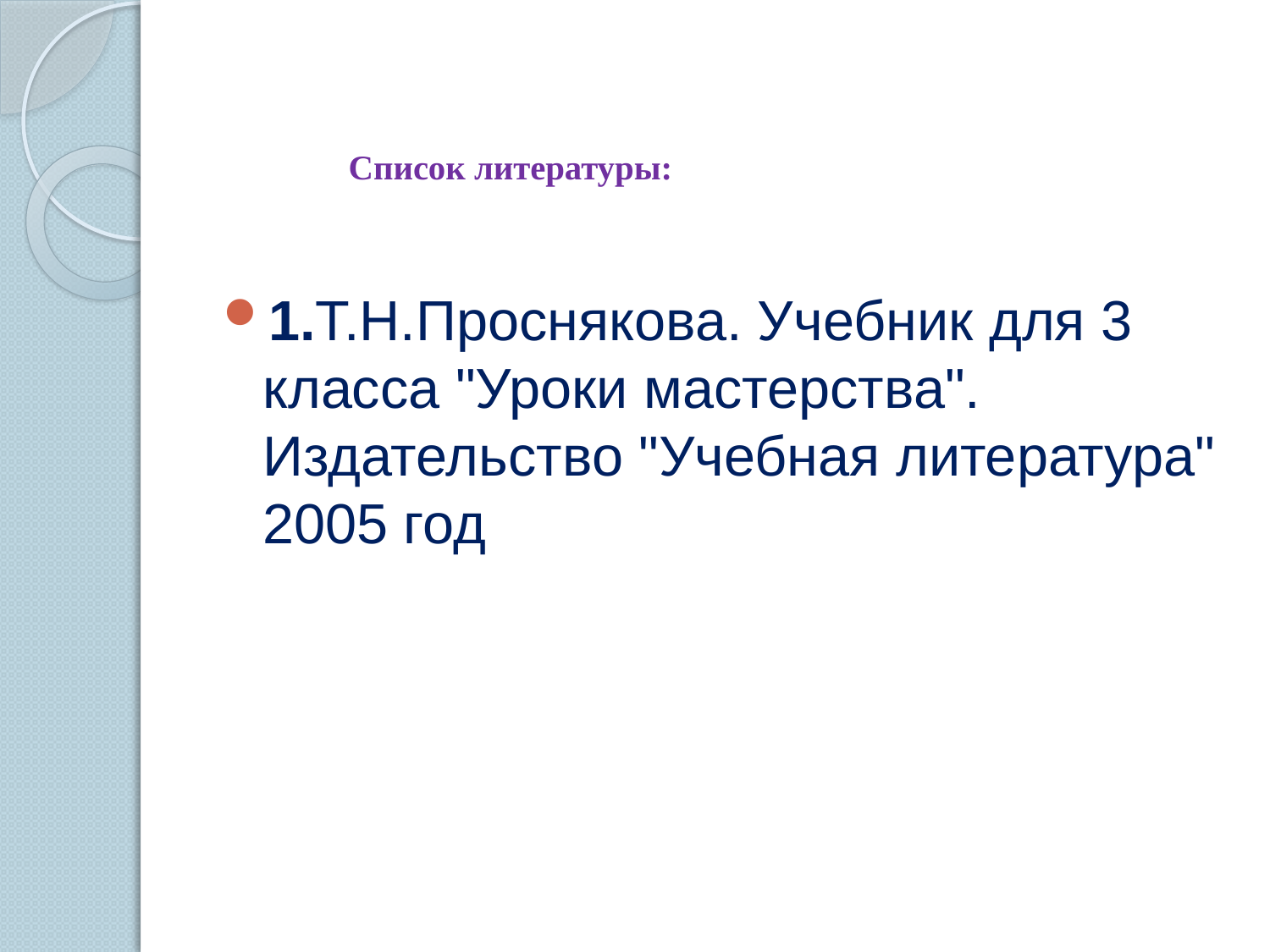

# Список литературы:
1.Т.Н.Проснякова. Учебник для 3 класса "Уроки мастерства". Издательство "Учебная литература" 2005 год